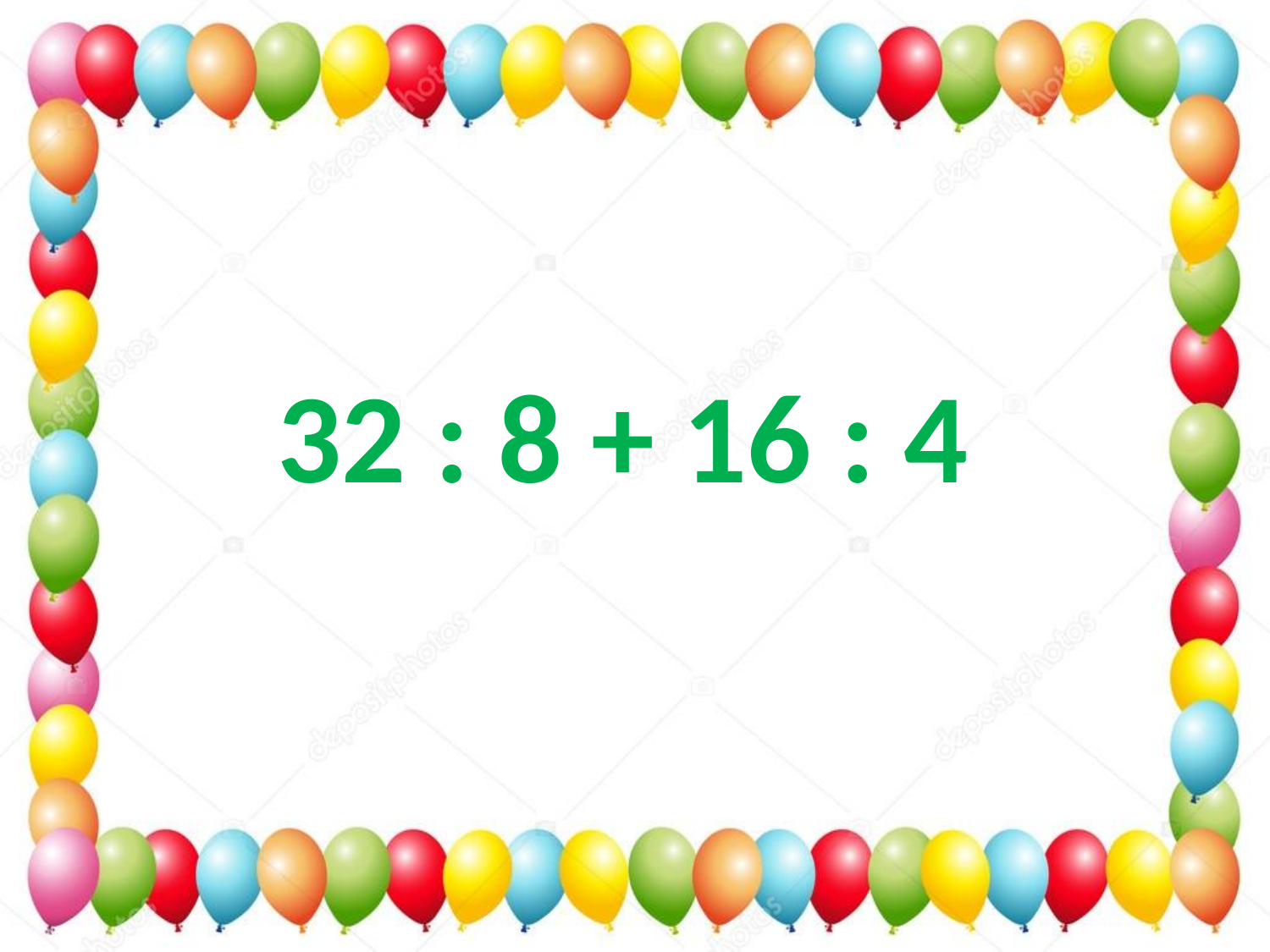

32 : 8 + 16 : 4